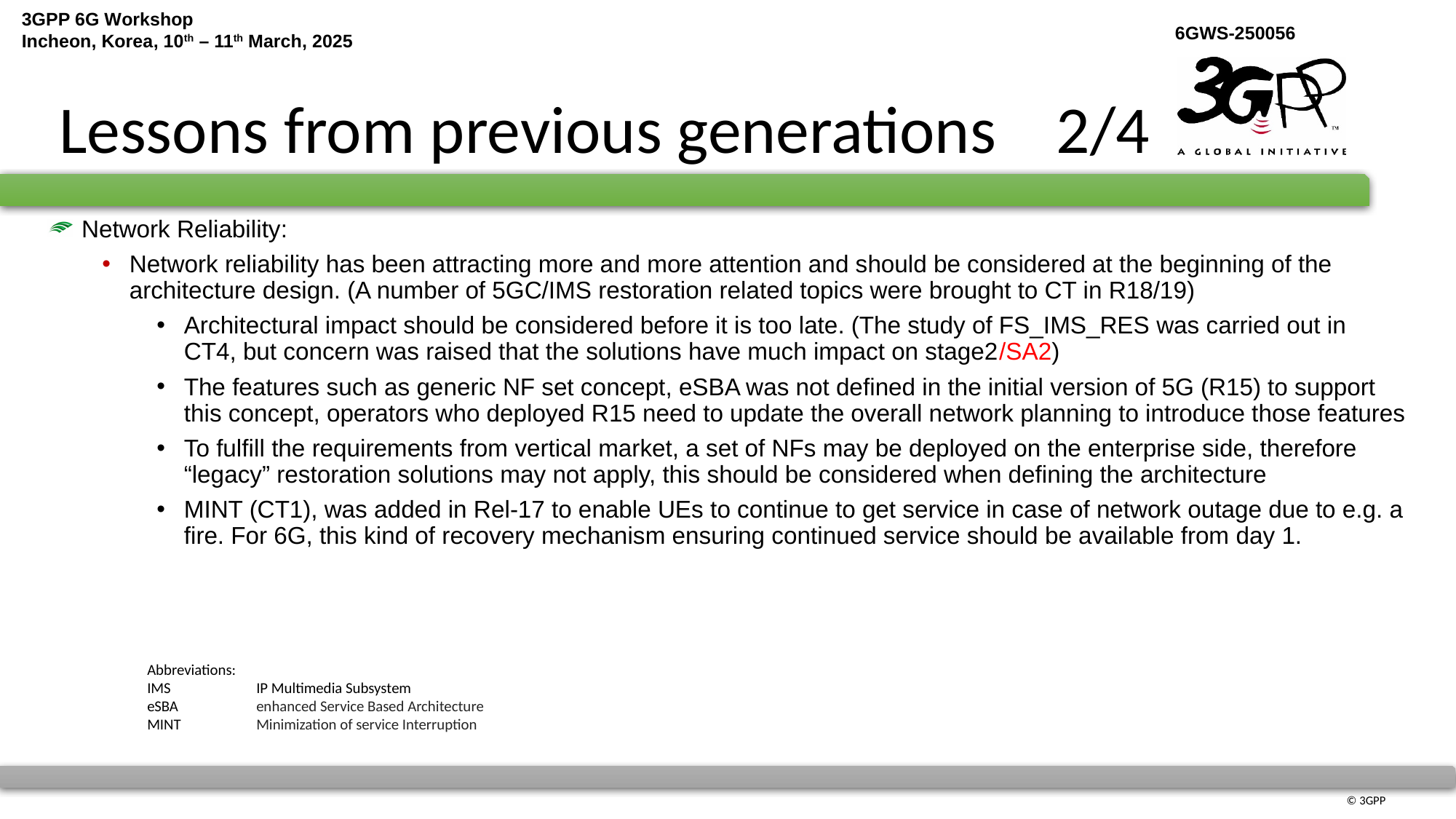

# Lessons from previous generations    2/4
 Network Reliability:
Network reliability has been attracting more and more attention and should be considered at the beginning of the architecture design. (A number of 5GC/IMS restoration related topics were brought to CT in R18/19)
Architectural impact should be considered before it is too late. (The study of FS_IMS_RES was carried out in CT4, but concern was raised that the solutions have much impact on stage2/SA2)
The features such as generic NF set concept, eSBA was not defined in the initial version of 5G (R15) to support this concept, operators who deployed R15 need to update the overall network planning to introduce those features
To fulfill the requirements from vertical market, a set of NFs may be deployed on the enterprise side, therefore “legacy” restoration solutions may not apply, this should be considered when defining the architecture
MINT (CT1), was added in Rel-17 to enable UEs to continue to get service in case of network outage due to e.g. a fire. For 6G, this kind of recovery mechanism ensuring continued service should be available from day 1.

Abbreviations:
IMS	IP Multimedia Subsystem
eSBA	enhanced Service Based Architecture
MINT	Minimization of service Interruption